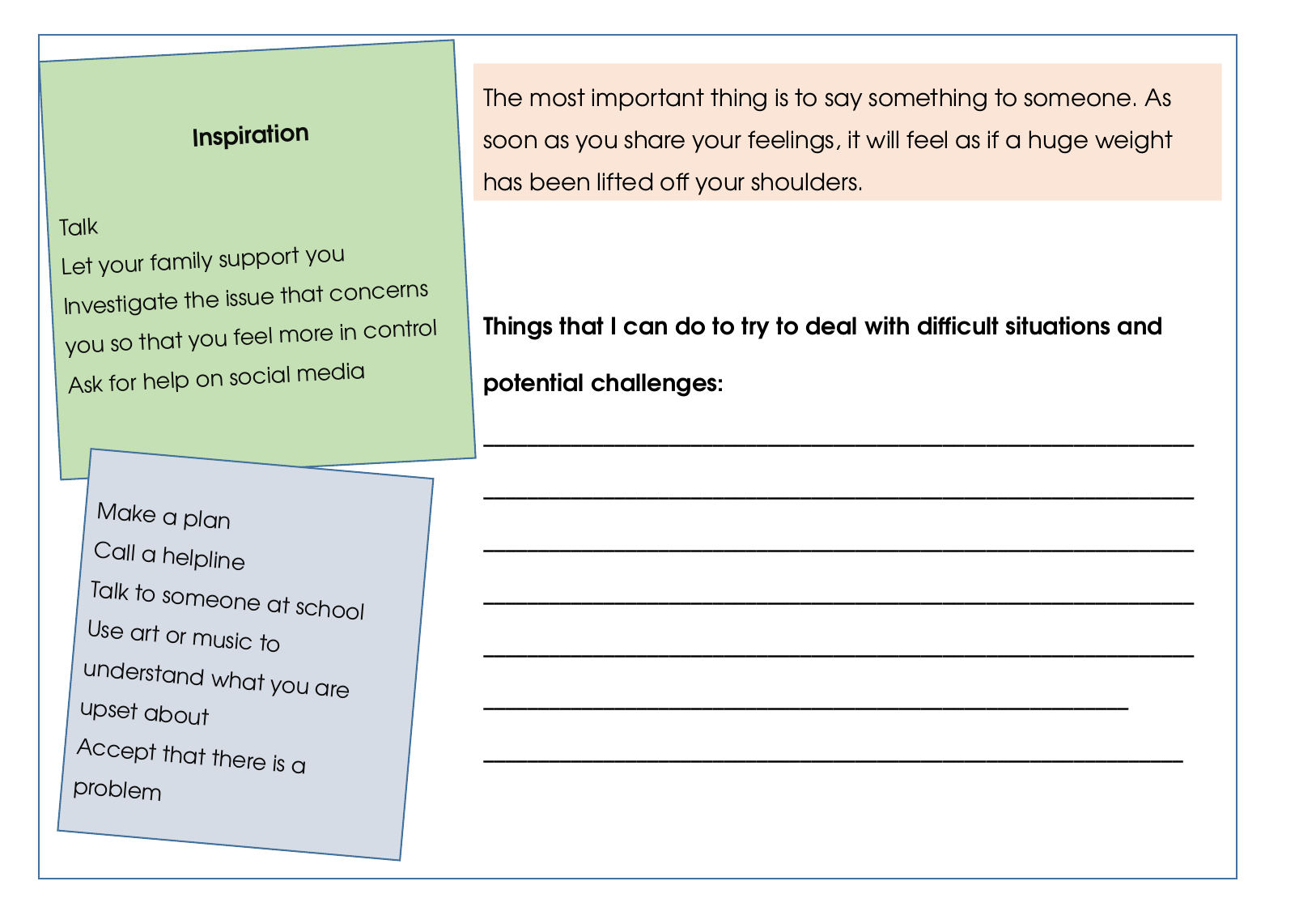

Inspiration

Talk
Let your family support you
Investigate the issue that concerns you so that you feel more in control
Ask for help on social media

The most important thing is to say something to someone. As soon as you share your feelings, it will feel as if a huge weight has been lifted off your shoulders.
Things that I can do to try to deal with difficult situations and potential challenges:
________________________________________________________________________________________________________________________________________________________________________________________________________________________________________________________________________________________________________________________________________________________________________________________________
________________________________________________________________
Make a plan
Call a helpline
Talk to someone at school
Use art or music to understand what you are upset about
Accept that there is a problem